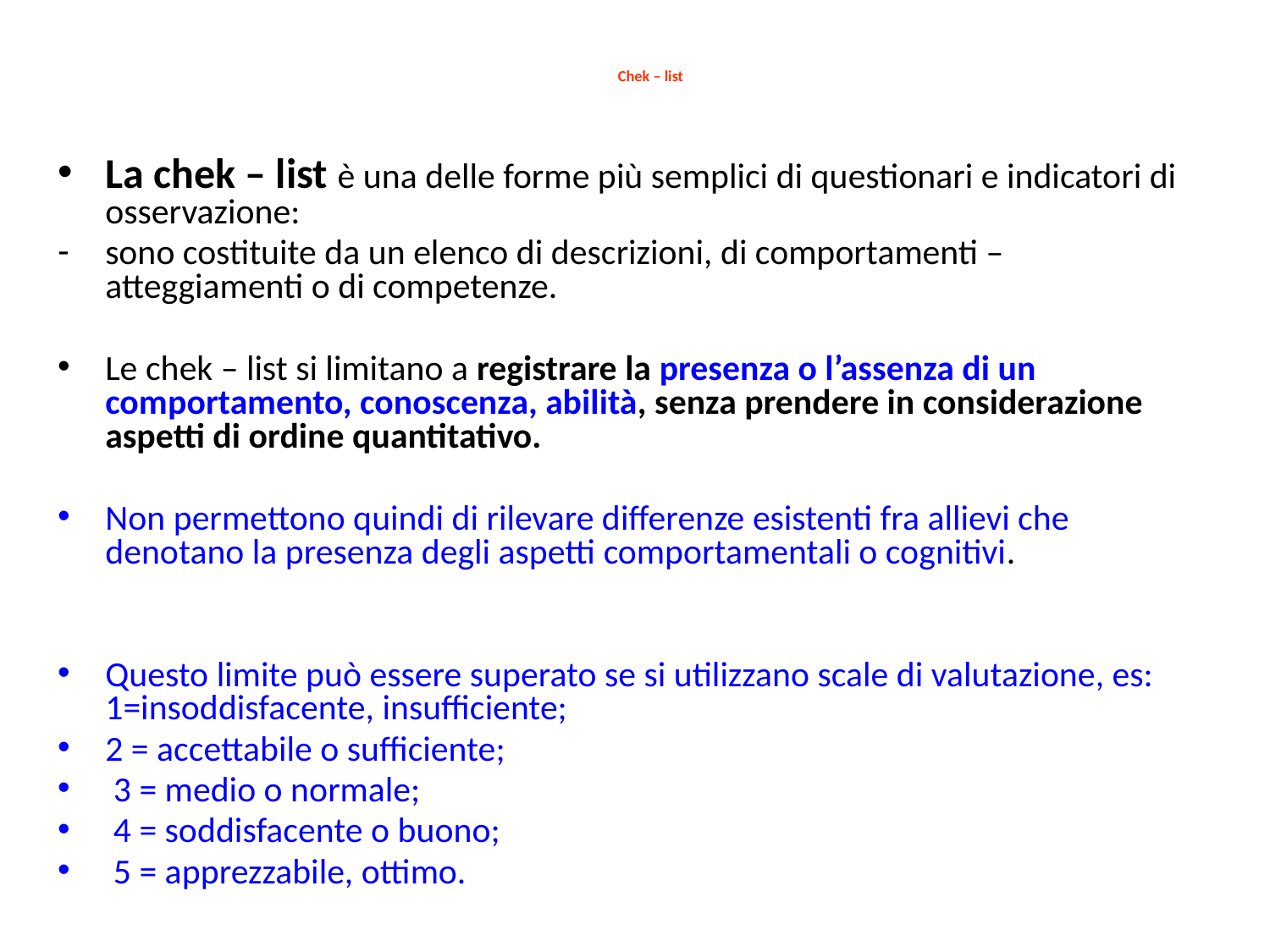

# Chek – list

La chek – list è una delle forme più semplici di questionari e indicatori di osservazione:
sono costituite da un elenco di descrizioni, di comportamenti – atteggiamenti o di competenze.

Le chek – list si limitano a registrare la presenza o l’assenza di un comportamento, conoscenza, abilità, senza prendere in considerazione aspetti di ordine quantitativo.

Non permettono quindi di rilevare differenze esistenti fra allievi che denotano la presenza degli aspetti comportamentali o cognitivi.

Questo limite può essere superato se si utilizzano scale di valutazione, es: 1=insoddisfacente, insufficiente;
2 = accettabile o sufficiente;
 3 = medio o normale;
 4 = soddisfacente o buono;
 5 = apprezzabile, ottimo.